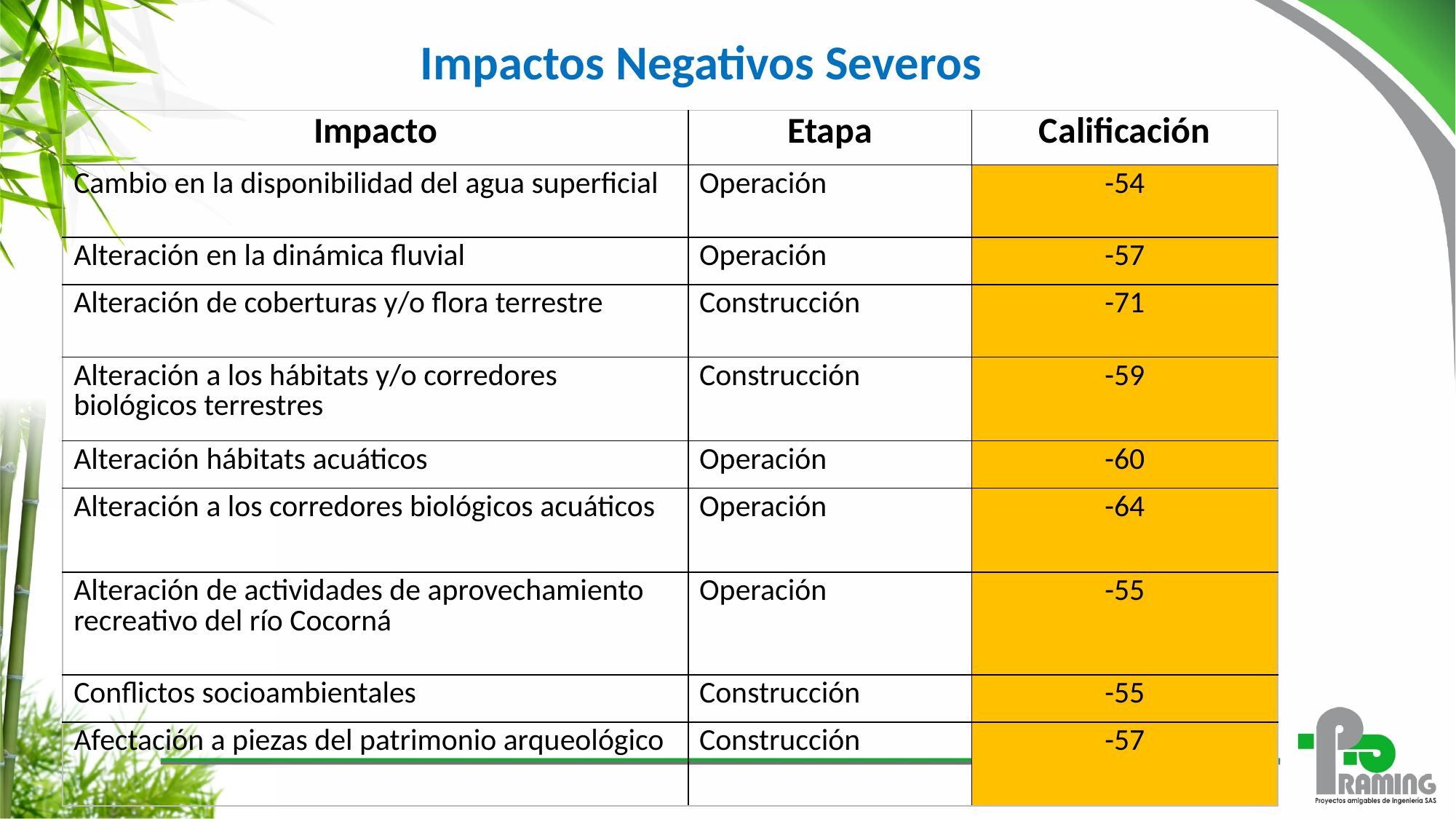

Impactos Negativos Severos
| Impacto | Etapa | Calificación |
| --- | --- | --- |
| Cambio en la disponibilidad del agua superficial | Operación | -54 |
| Alteración en la dinámica fluvial | Operación | -57 |
| Alteración de coberturas y/o flora terrestre | Construcción | -71 |
| Alteración a los hábitats y/o corredores biológicos terrestres | Construcción | -59 |
| Alteración hábitats acuáticos | Operación | -60 |
| Alteración a los corredores biológicos acuáticos | Operación | -64 |
| Alteración de actividades de aprovechamiento recreativo del río Cocorná | Operación | -55 |
| Conflictos socioambientales | Construcción | -55 |
| Afectación a piezas del patrimonio arqueológico | Construcción | -57 |